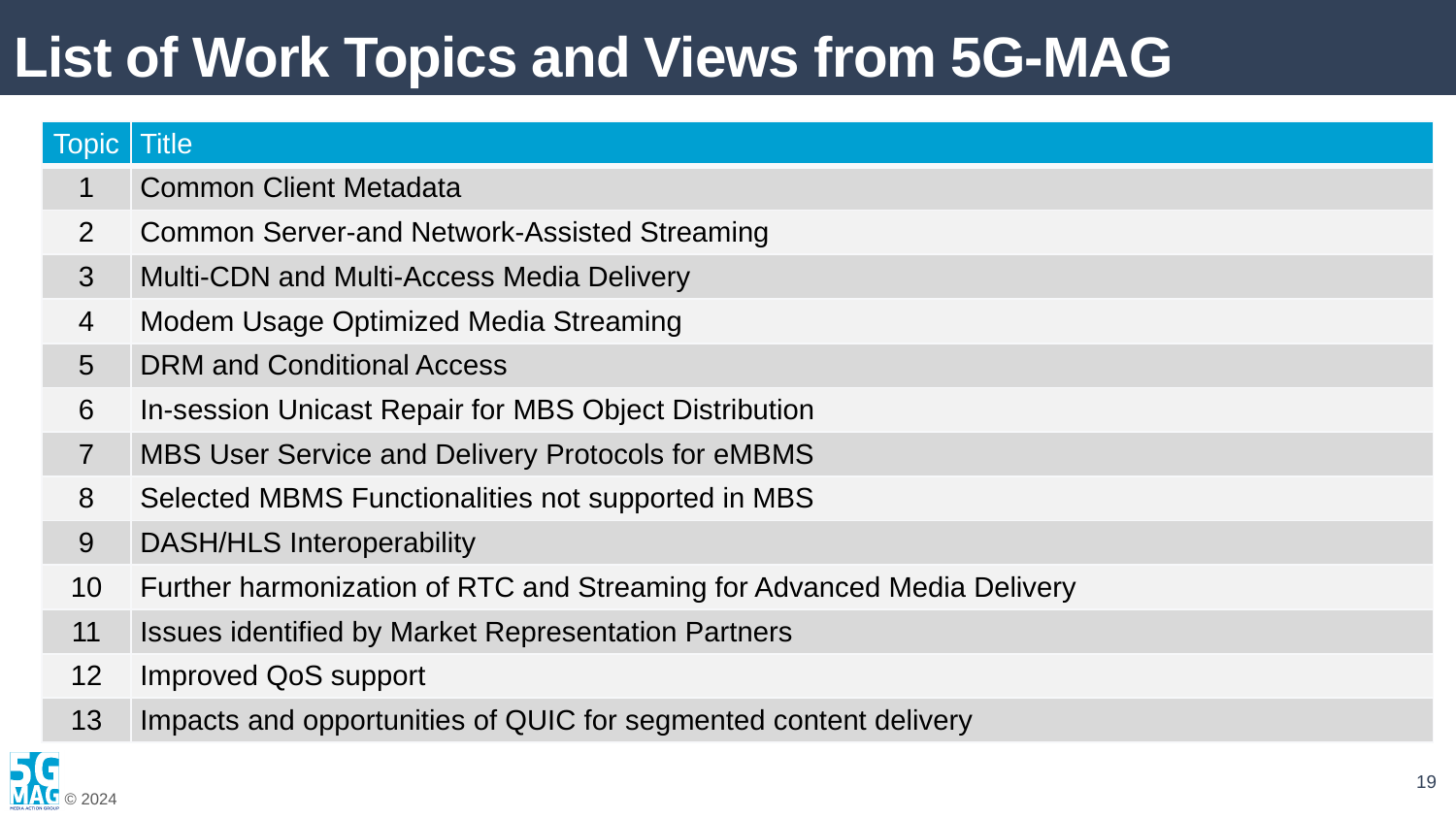

# List of Work Topics and Views from 5G-MAG
| Topic | Title |
| --- | --- |
| 1 | Common Client Metadata |
| 2 | Common Server-and Network-Assisted Streaming |
| 3 | Multi-CDN and Multi-Access Media Delivery |
| 4 | Modem Usage Optimized Media Streaming |
| 5 | DRM and Conditional Access |
| 6 | In-session Unicast Repair for MBS Object Distribution |
| 7 | MBS User Service and Delivery Protocols for eMBMS |
| 8 | Selected MBMS Functionalities not supported in MBS |
| 9 | DASH/HLS Interoperability |
| 10 | Further harmonization of RTC and Streaming for Advanced Media Delivery |
| 11 | Issues identified by Market Representation Partners |
| 12 | Improved QoS support |
| 13 | Impacts and opportunities of QUIC for segmented content delivery |
© 2024
19